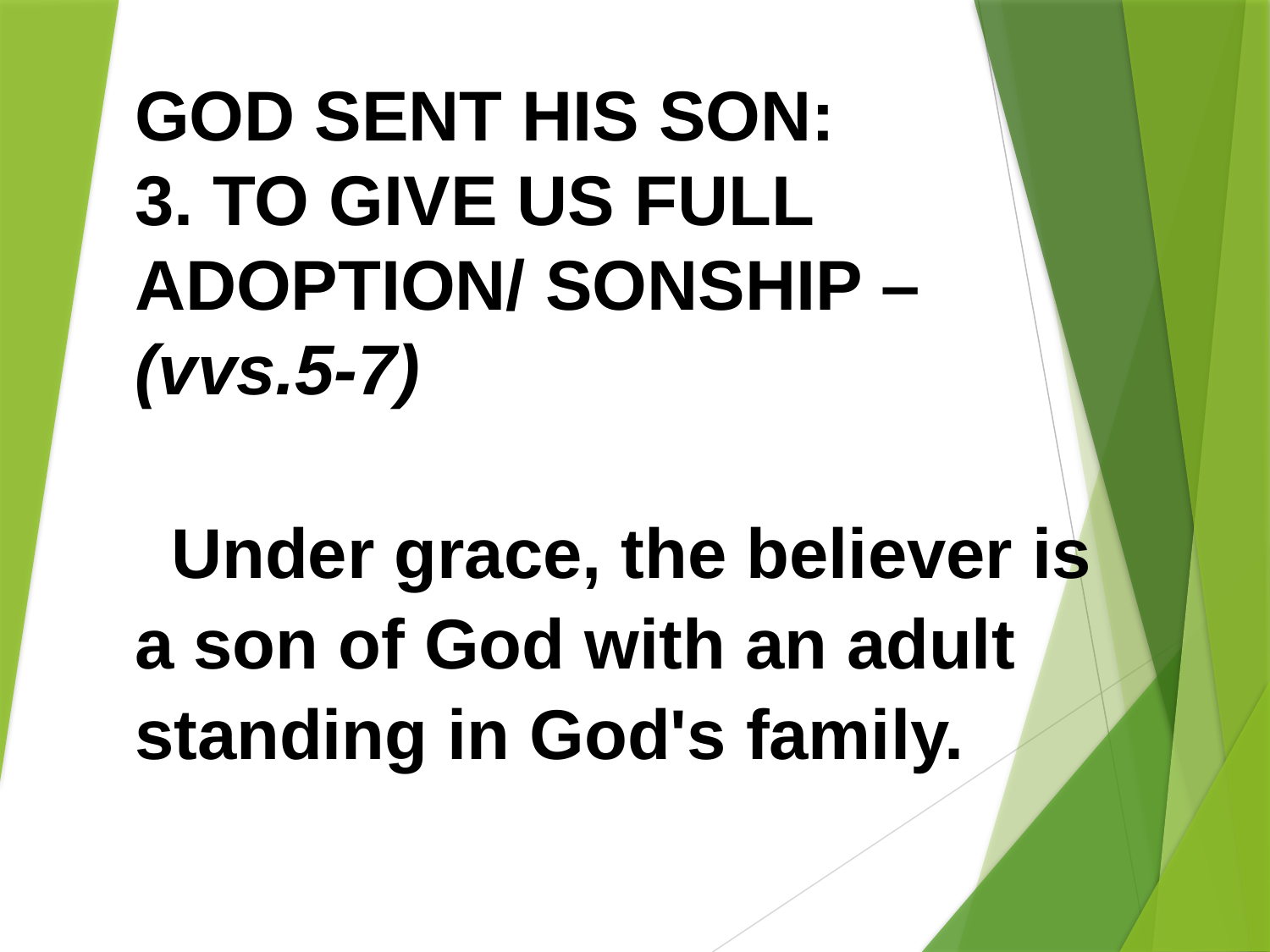

GOD SENT HIS SON:
3. TO GIVE US FULL ADOPTION/ SONSHIP – (vvs.5-7)
Under grace, the believer is a son of God with an adult standing in God's family.